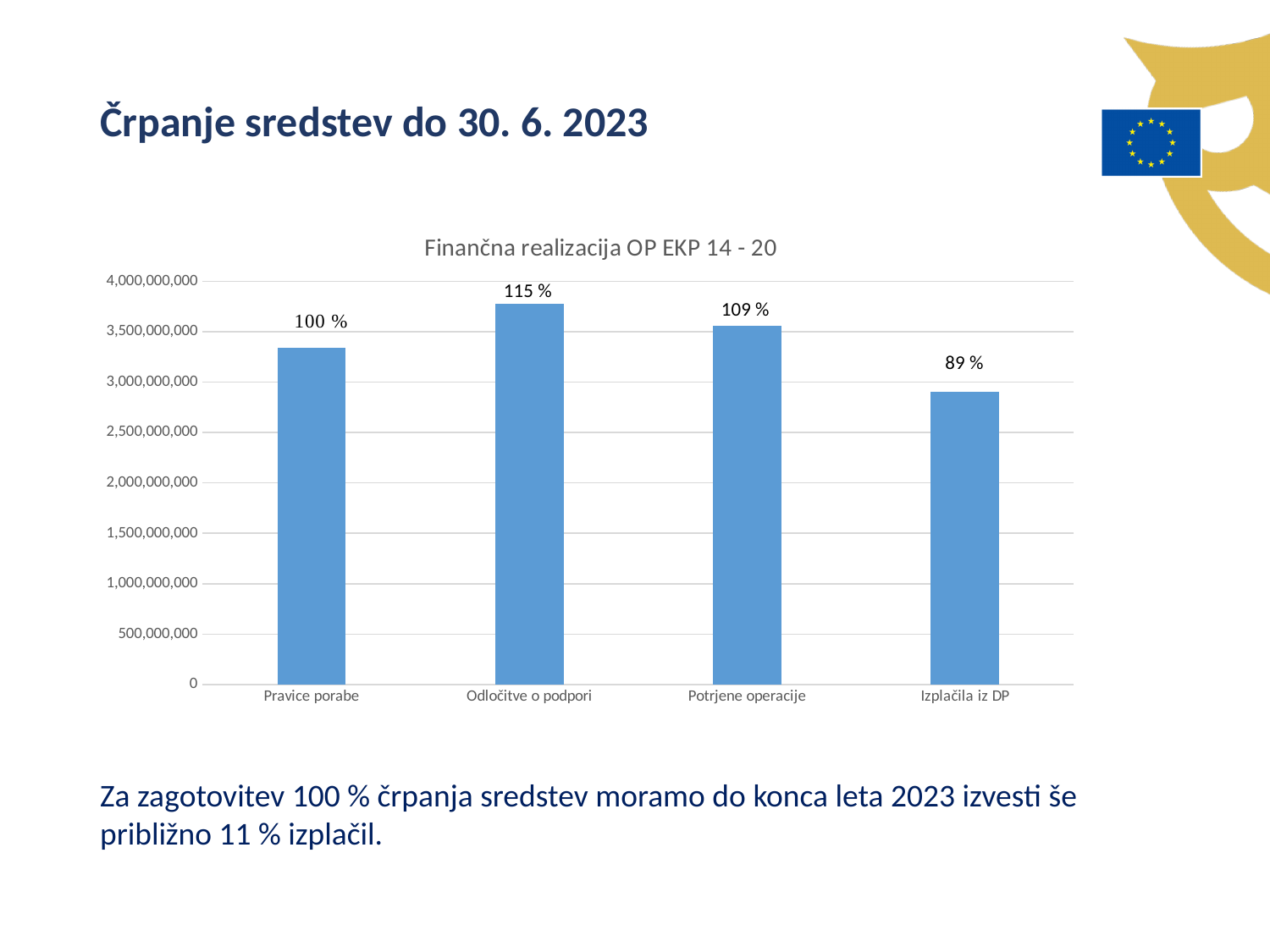

Črpanje sredstev do 30. 6. 2023

### Chart: Finančna realizacija OP EKP 14 - 20

| Category |  |
|---|---|
| Pravice porabe | 3336871135.0 |
| Odločitve o podpori | 3778499068.0 |
| Potrjene operacije | 3561362616.0 |
| Izplačila iz DP | 2907158240.0 |
115 %
109 %
89 %
Za zagotovitev 100 % črpanja sredstev moramo do konca leta 2023 izvesti še približno 11 % izplačil.